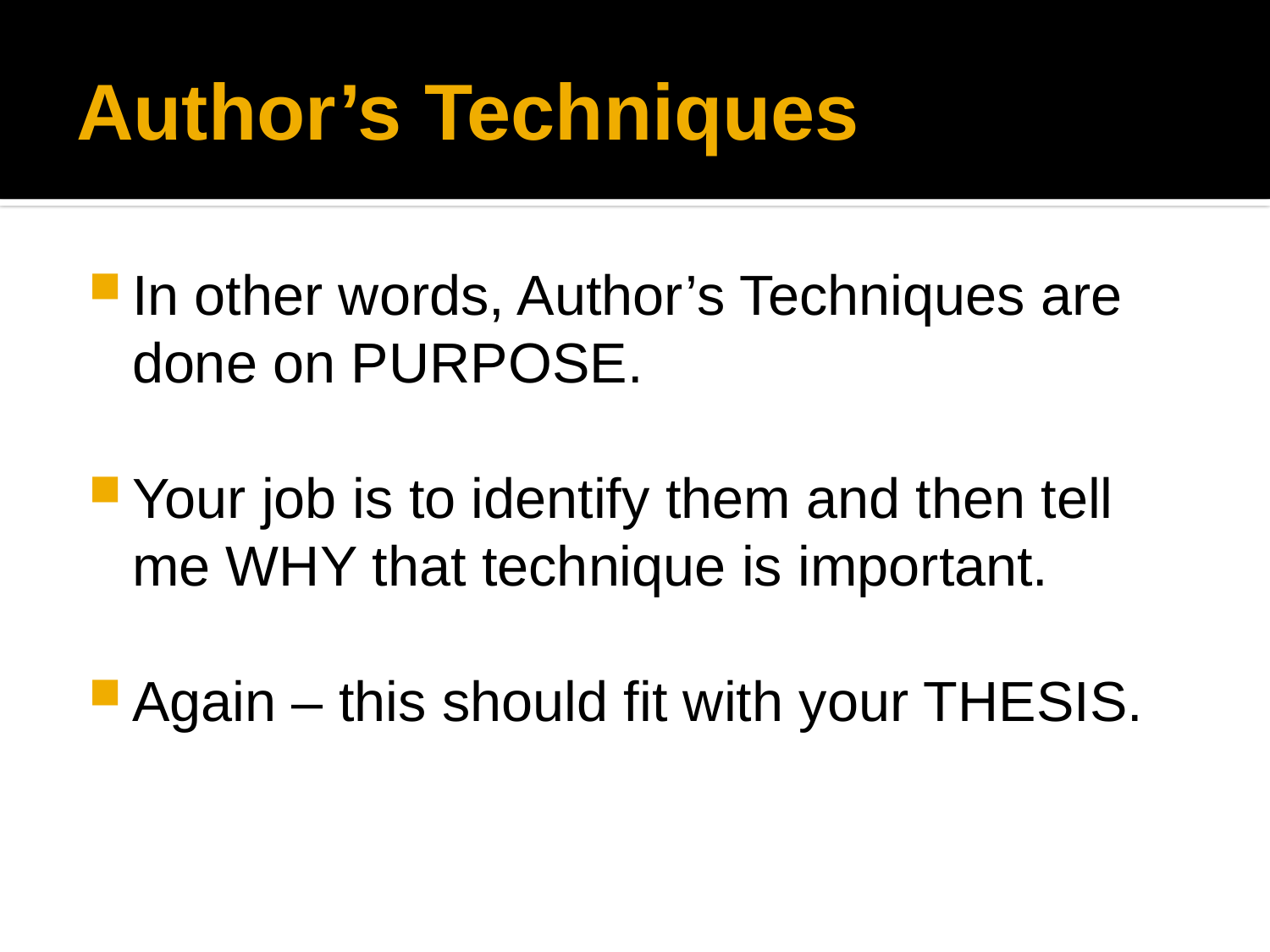

# Author’s Techniques
In other words, Author’s Techniques are done on PURPOSE.

Your job is to identify them and then tell me WHY that technique is important.

Again – this should fit with your THESIS.